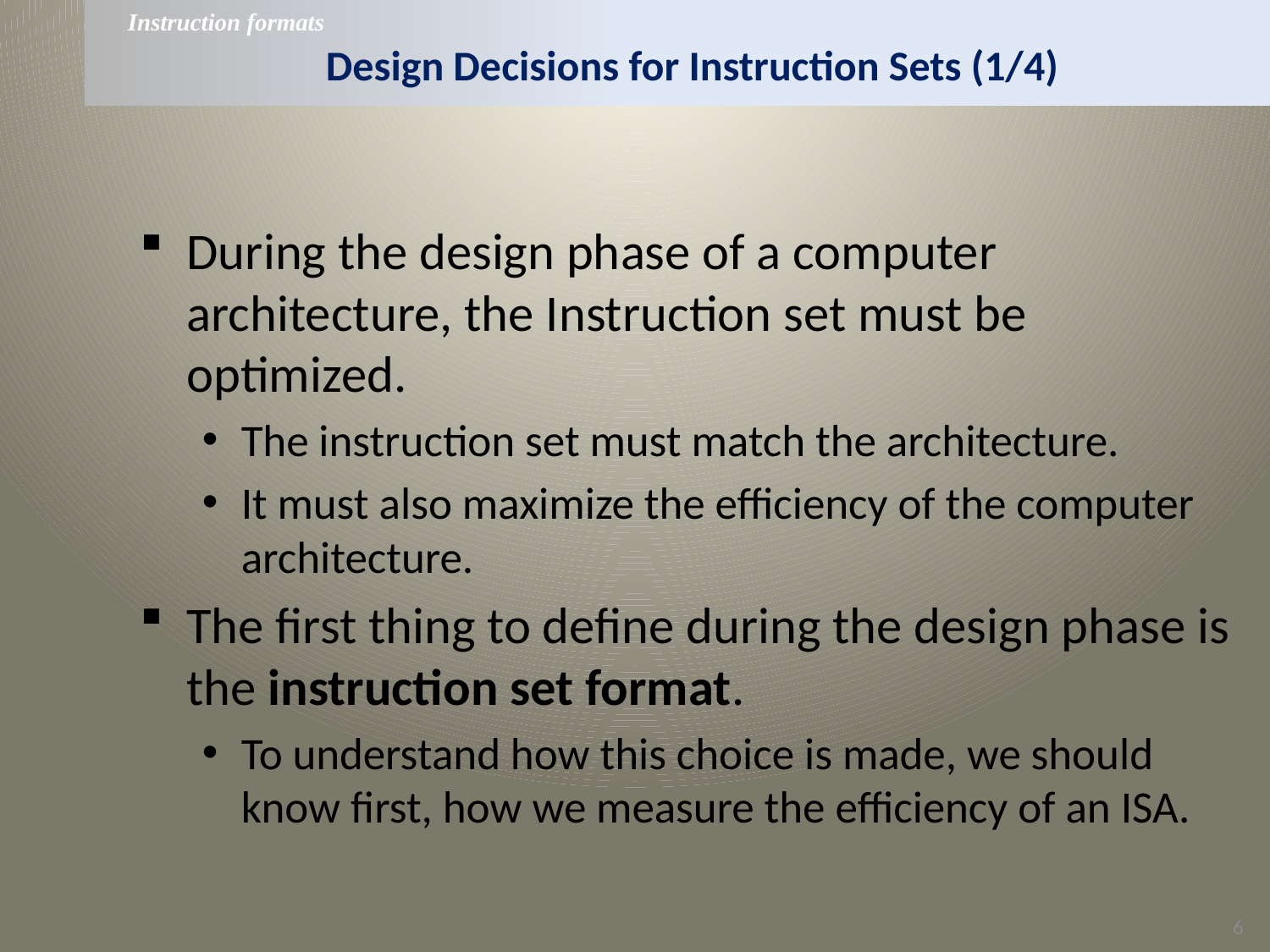

Instruction formats
# Design Decisions for Instruction Sets (1/4)
During the design phase of a computer architecture, the Instruction set must be optimized.
The instruction set must match the architecture.
It must also maximize the efficiency of the computer architecture.
The first thing to define during the design phase is the instruction set format.
To understand how this choice is made, we should know first, how we measure the efficiency of an ISA.